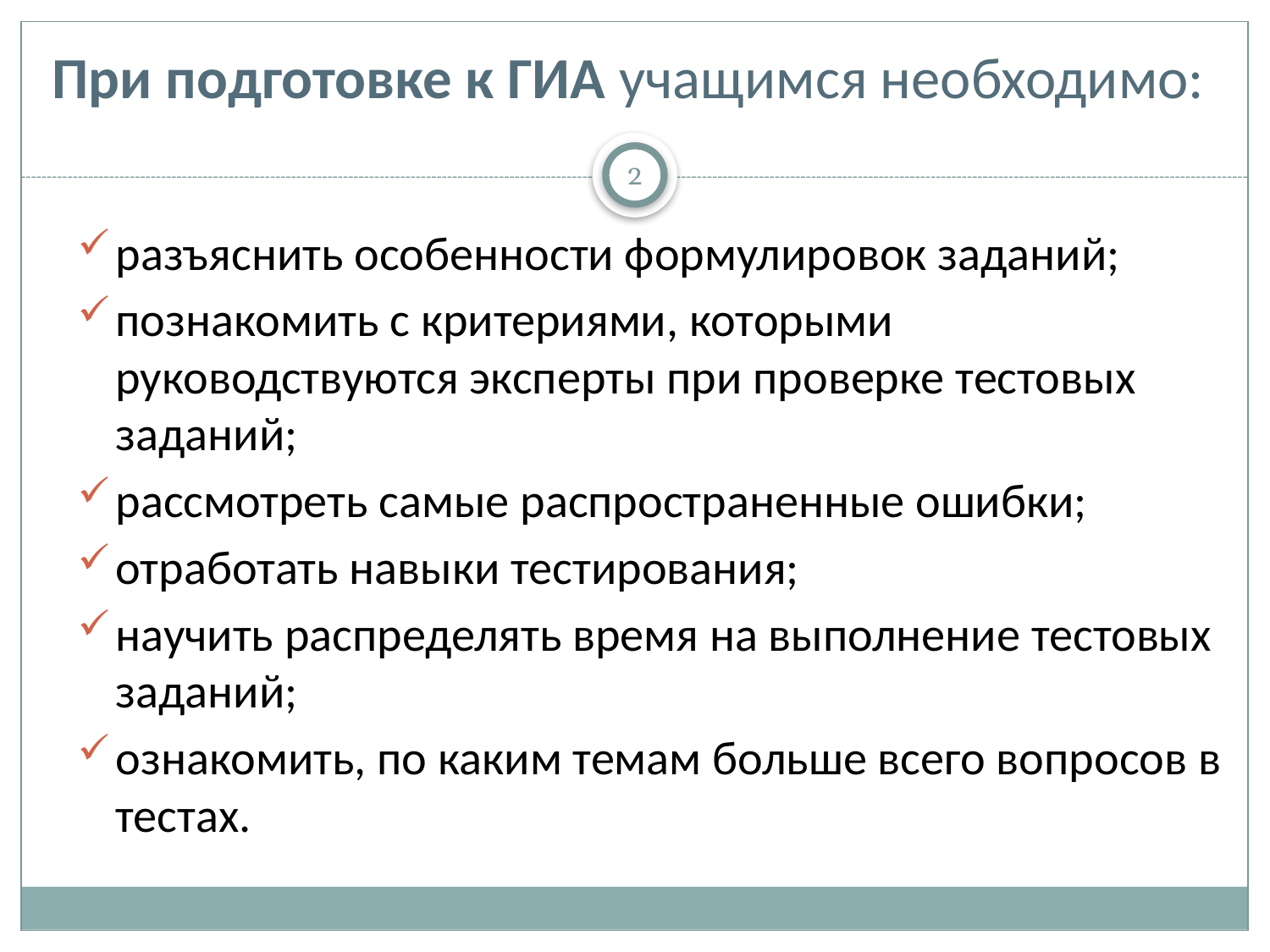

# При подготовке к ГИА учащимся необходимо:
2
разъяснить особенности формулировок заданий;
познакомить с критериями, которыми руководствуются эксперты при проверке тестовых заданий;
рассмотреть самые распространенные ошибки;
отработать навыки тестирования;
научить распределять время на выполнение тестовых заданий;
ознакомить, по каким темам больше всего вопросов в тестах.